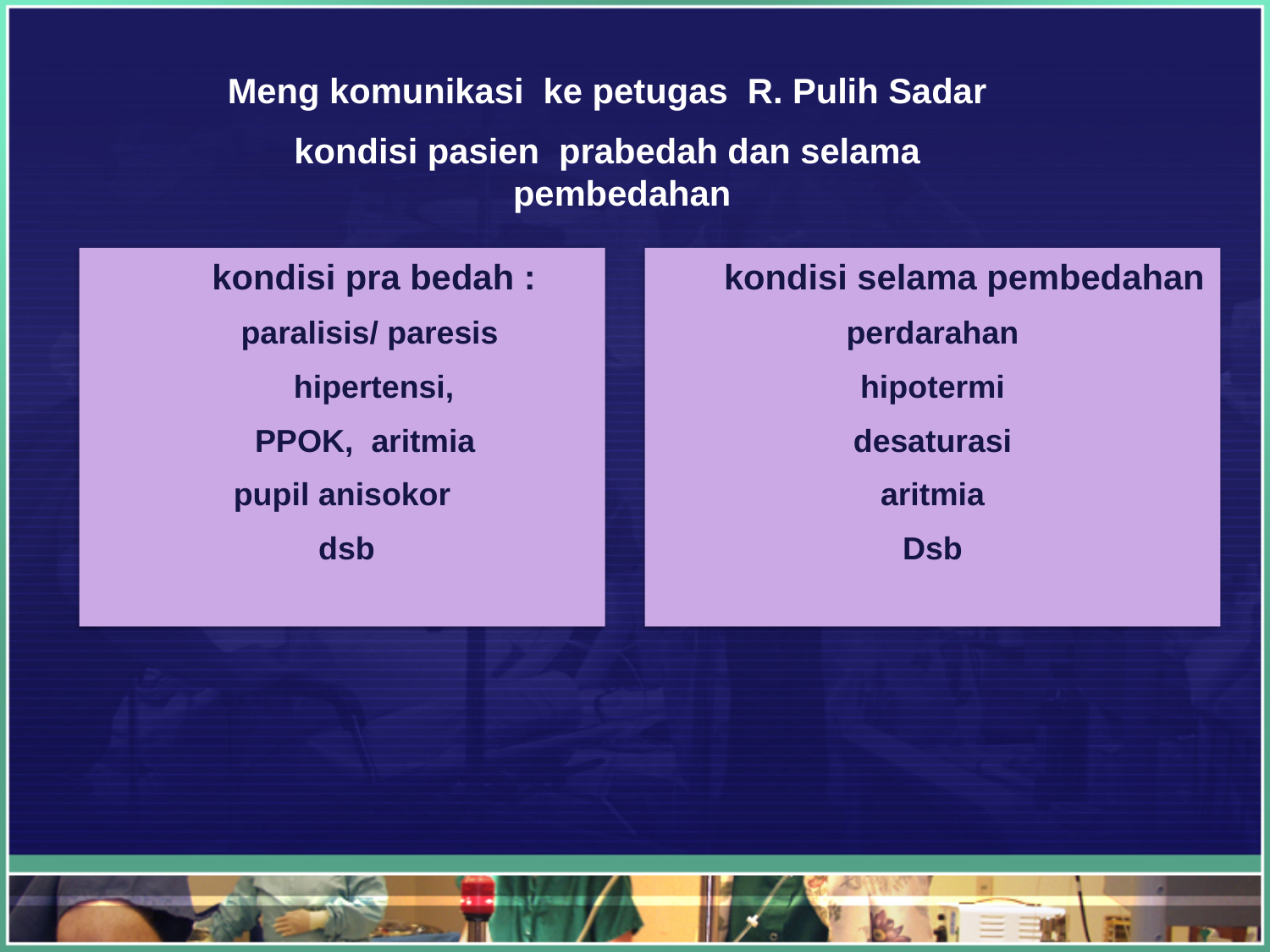

Meng komunikasi  ke petugas  R. Pulih Sadar
kondisi pasien  prabedah dan selama pembedahan

kondisi pra bedah :
paralisis/ paresis
hipertensi,
PPOK,  aritmia
pupil anisokor
 dsb

kondisi selama pembedahan
perdarahan
hipotermi
desaturasi
aritmia
Dsb